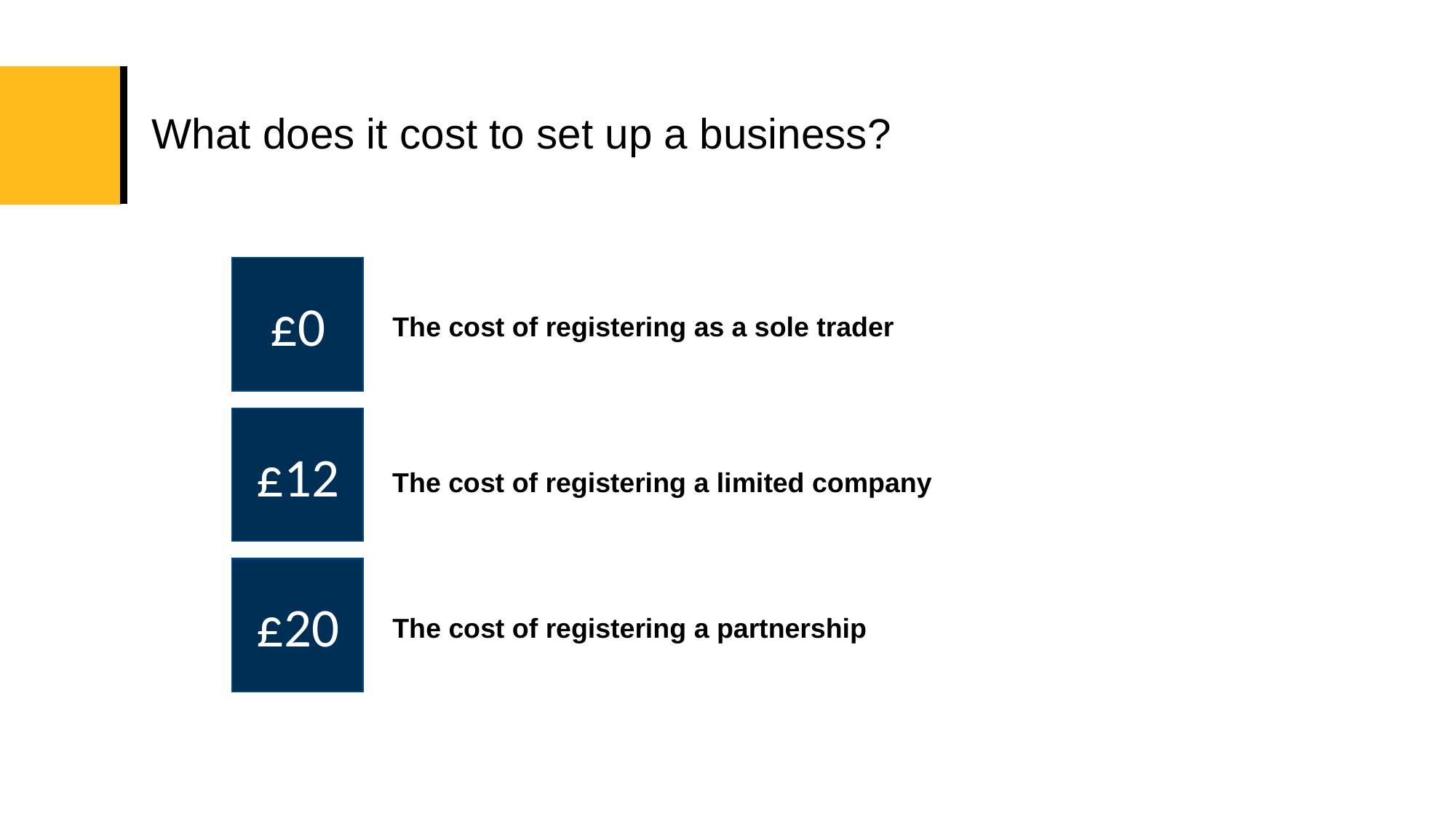

# What does it cost to set up a business?
£0
The cost of registering as a sole trader
£12
The cost of registering a limited company
£20
The cost of registering a partnership